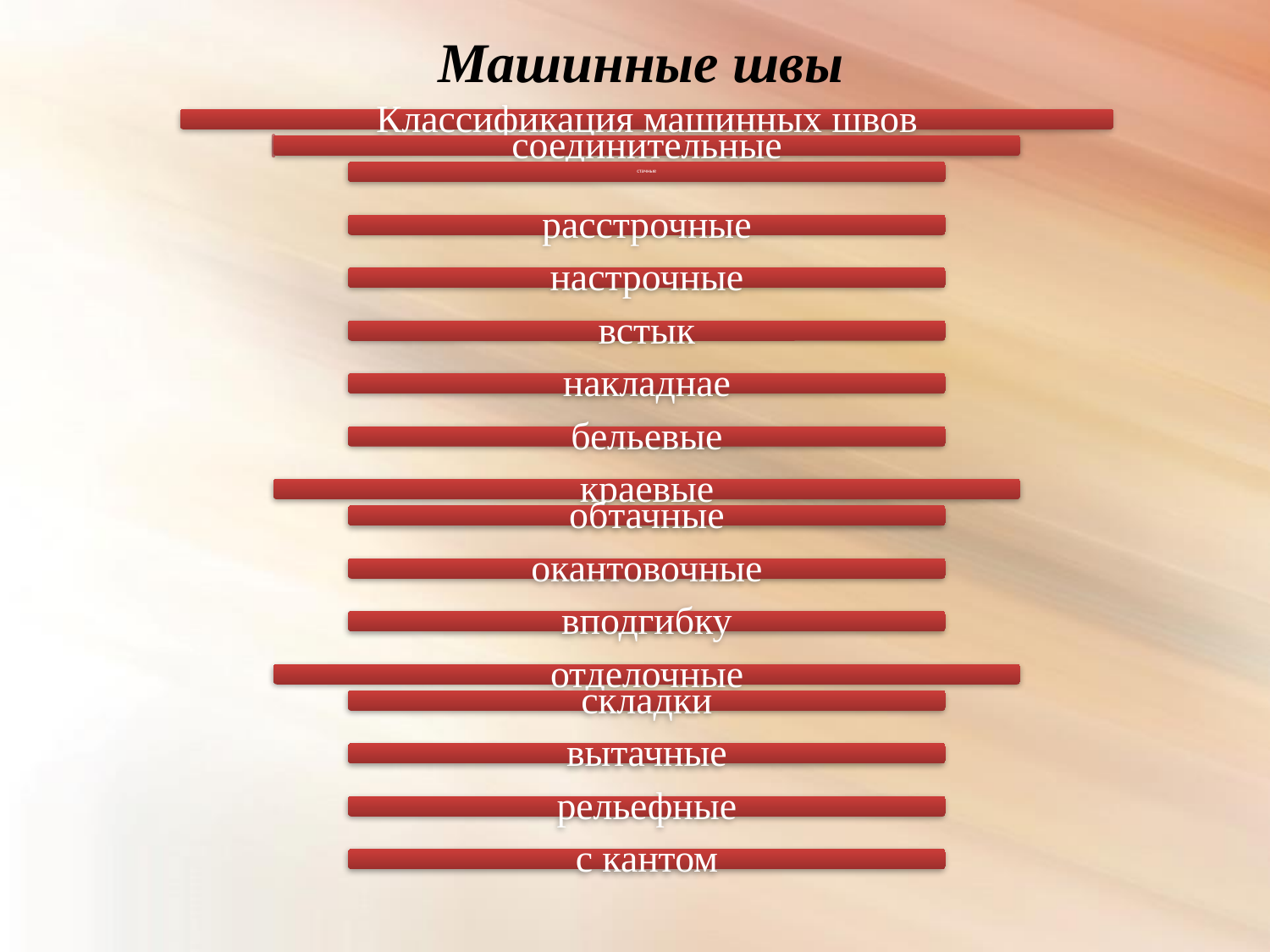

# Машинные швы
Классификация машинных швов
соединительные
стачные
расстрочные
краевые
обтачные
отделочные
настрочные
встык
накладнае
бельевые
окантовочные
вподгибку
складки
вытачные
рельефные
с кантом